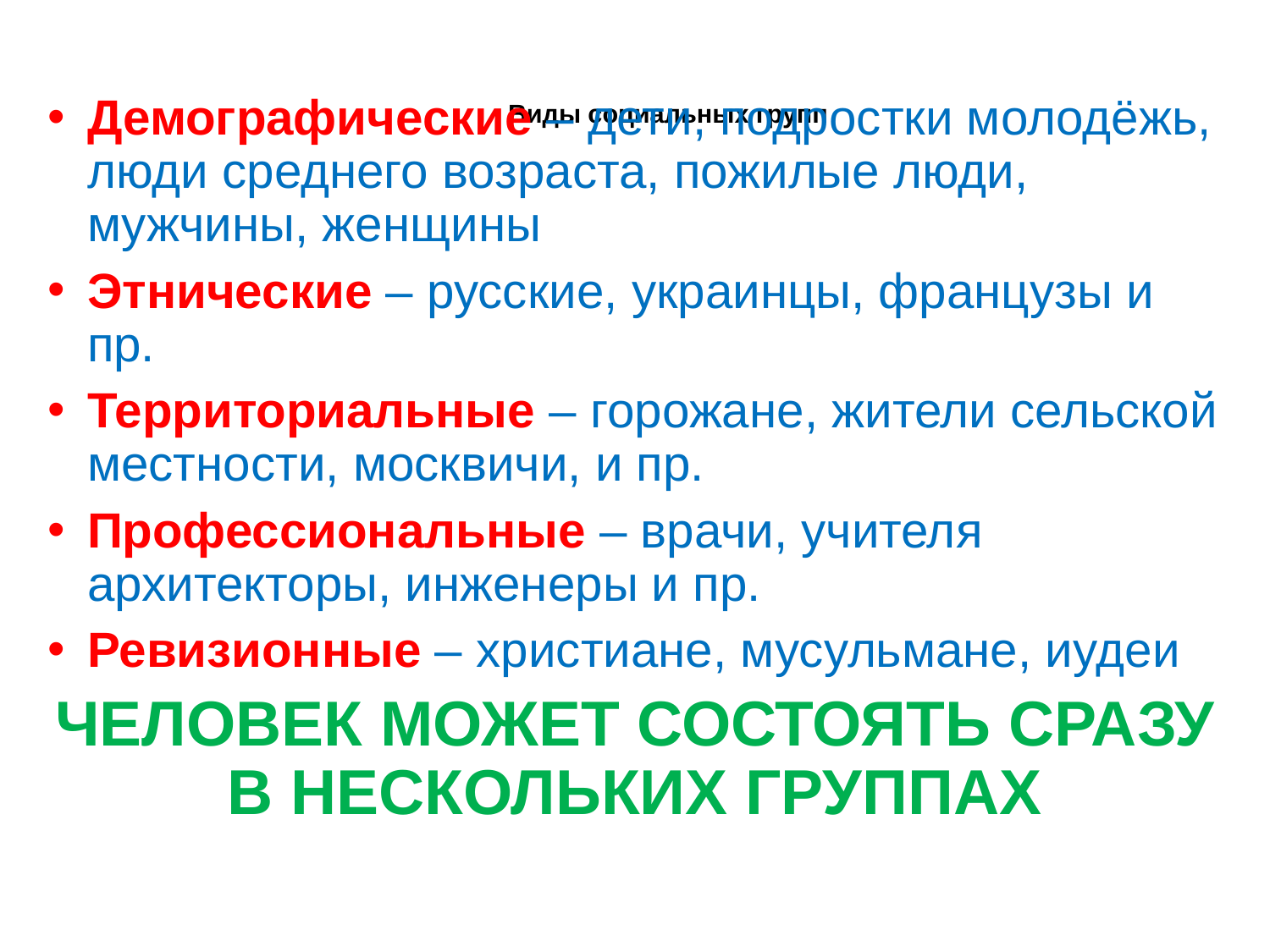

# Виды социальных групп
Демографические – дети, подростки молодёжь, люди среднего возраста, пожилые люди, мужчины, женщины
Этнические – русские, украинцы, французы и пр.
Территориальные – горожане, жители сельской местности, москвичи, и пр.
Профессиональные – врачи, учителя архитекторы, инженеры и пр.
Ревизионные – христиане, мусульмане, иудеи
ЧЕЛОВЕК МОЖЕТ СОСТОЯТЬ СРАЗУ В НЕСКОЛЬКИХ ГРУППАХ